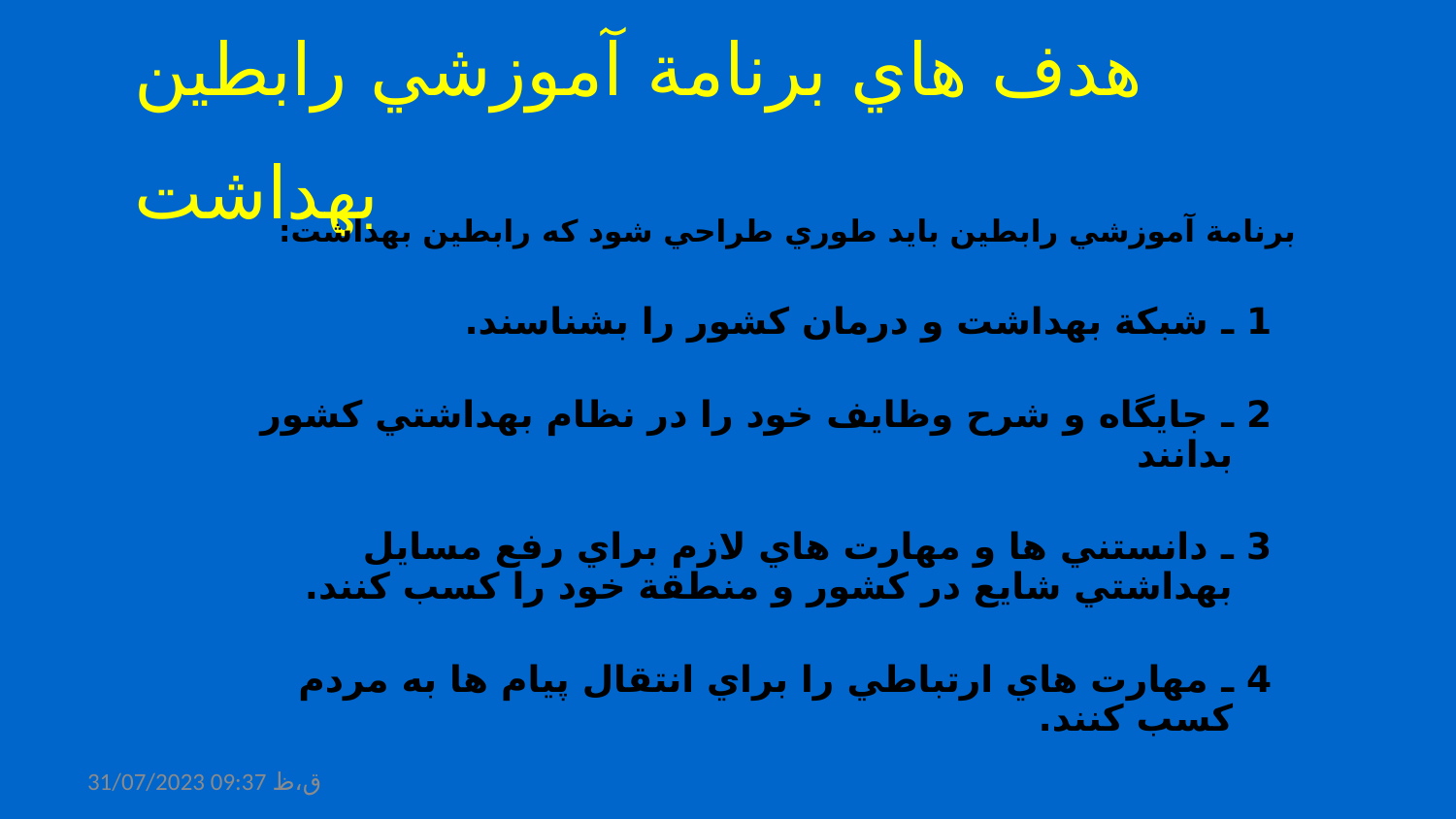

# هدف هاي برنامة‌ آموزشي رابطين بهداشت
برنامة آموزشي رابطين بايد طوري طراحي شود كه رابطين بهداشت:

  1 ـ شبكة بهداشت و درمان كشور را بشناسند.

  2 ـ جايگاه و شرح وظايف خود را در نظام بهداشتي كشور بدانند

  3 ـ دانستني ها و مهارت هاي لازم براي رفع مسايل بهداشتي شايع در كشور و منطقة خود را كسب كنند.

  4 ـ مهارت هاي ارتباطي را براي انتقال پيام ها به مردم كسب كنند.

31/07/2023 09:37 ق،ظ